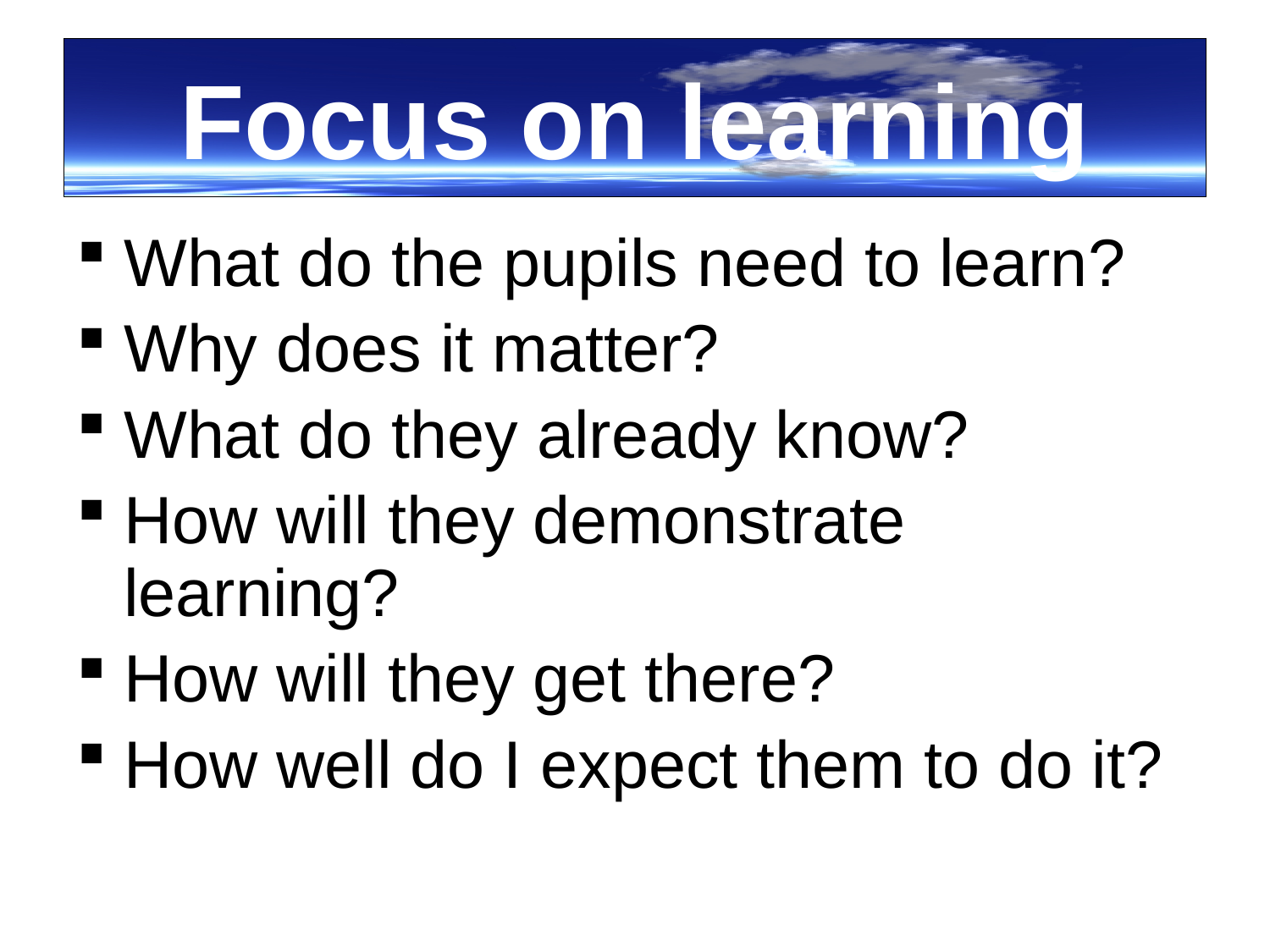

# Focus on learning
What do the pupils need to learn?
Why does it matter?
What do they already know?
How will they demonstrate learning?
How will they get there?
How well do I expect them to do it?